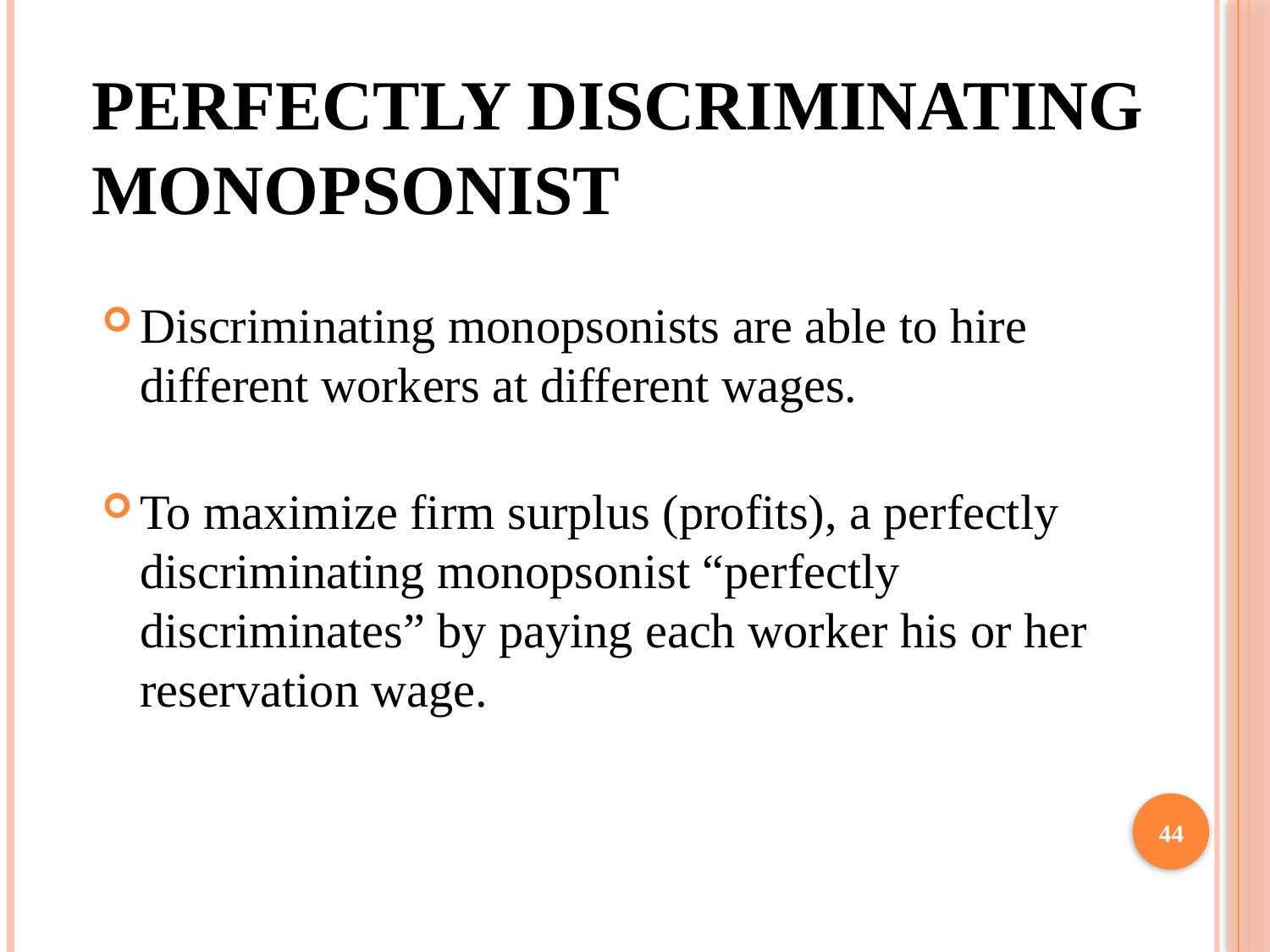

# Perfectly Discriminating Monopsonist
Discriminating monopsonists are able to hire different workers at different wages.

To maximize firm surplus (profits), a perfectly discriminating monopsonist “perfectly discriminates” by paying each worker his or her reservation wage.
44